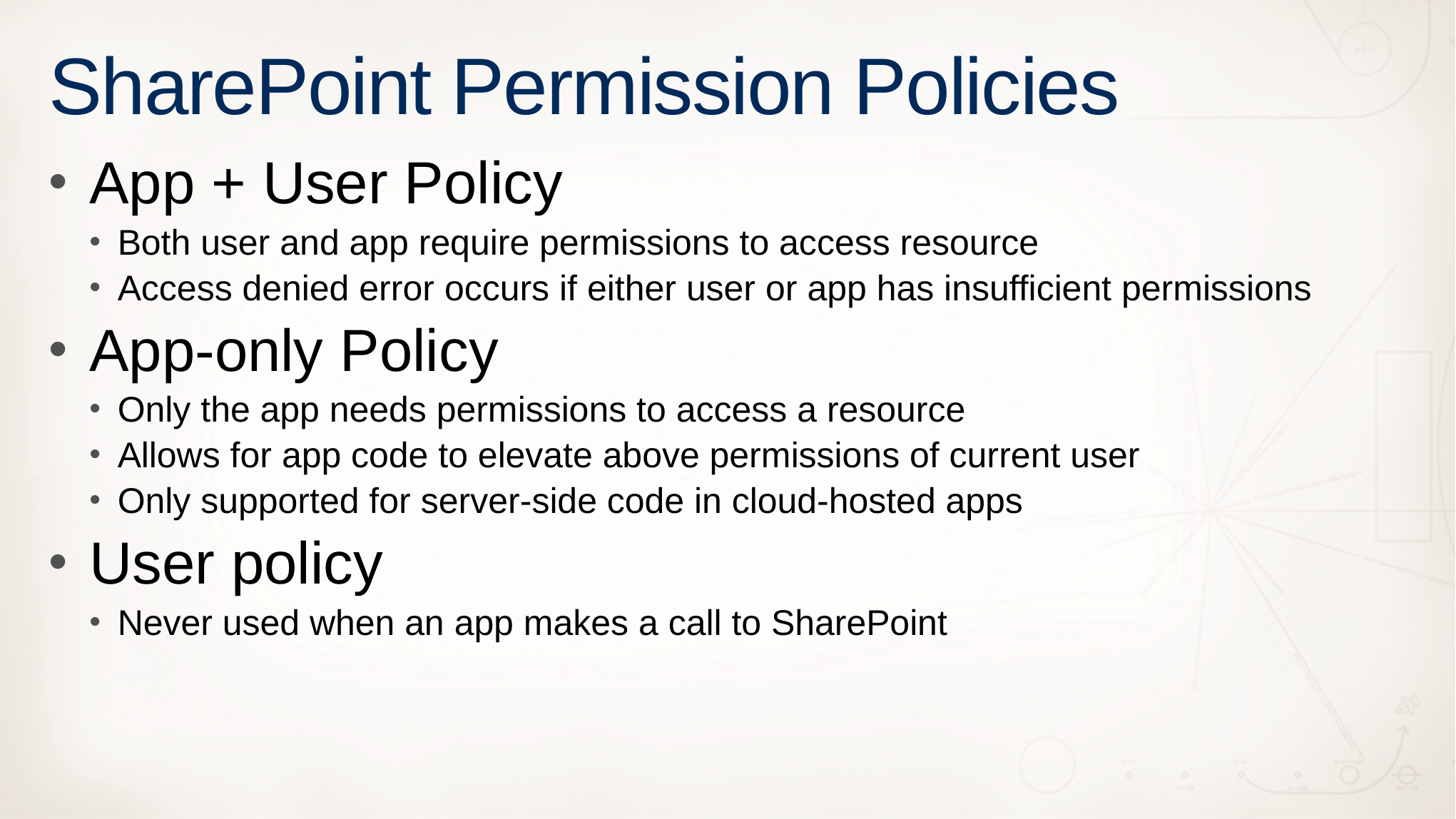

# SharePoint Permission Policies
App + User Policy
Both user and app require permissions to access resource
Access denied error occurs if either user or app has insufficient permissions
App-only Policy
Only the app needs permissions to access a resource
Allows for app code to elevate above permissions of current user
Only supported for server-side code in cloud-hosted apps
User policy
Never used when an app makes a call to SharePoint